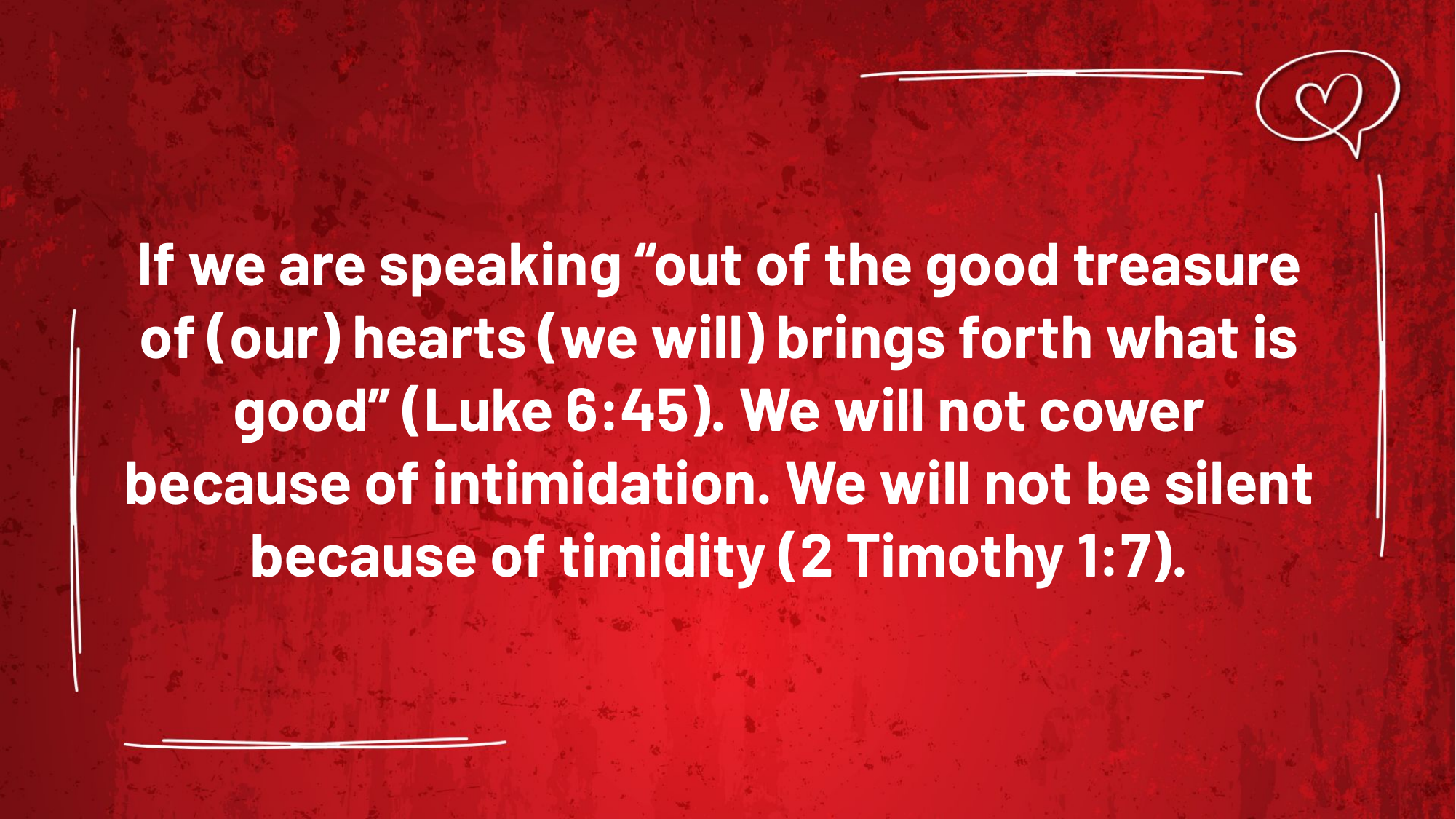

If we are speaking “out of the good treasure of (our) hearts (we will) brings forth what is good” (Luke 6:45). We will not cower because of intimidation. We will not be silent because of timidity (2 Timothy 1:7).